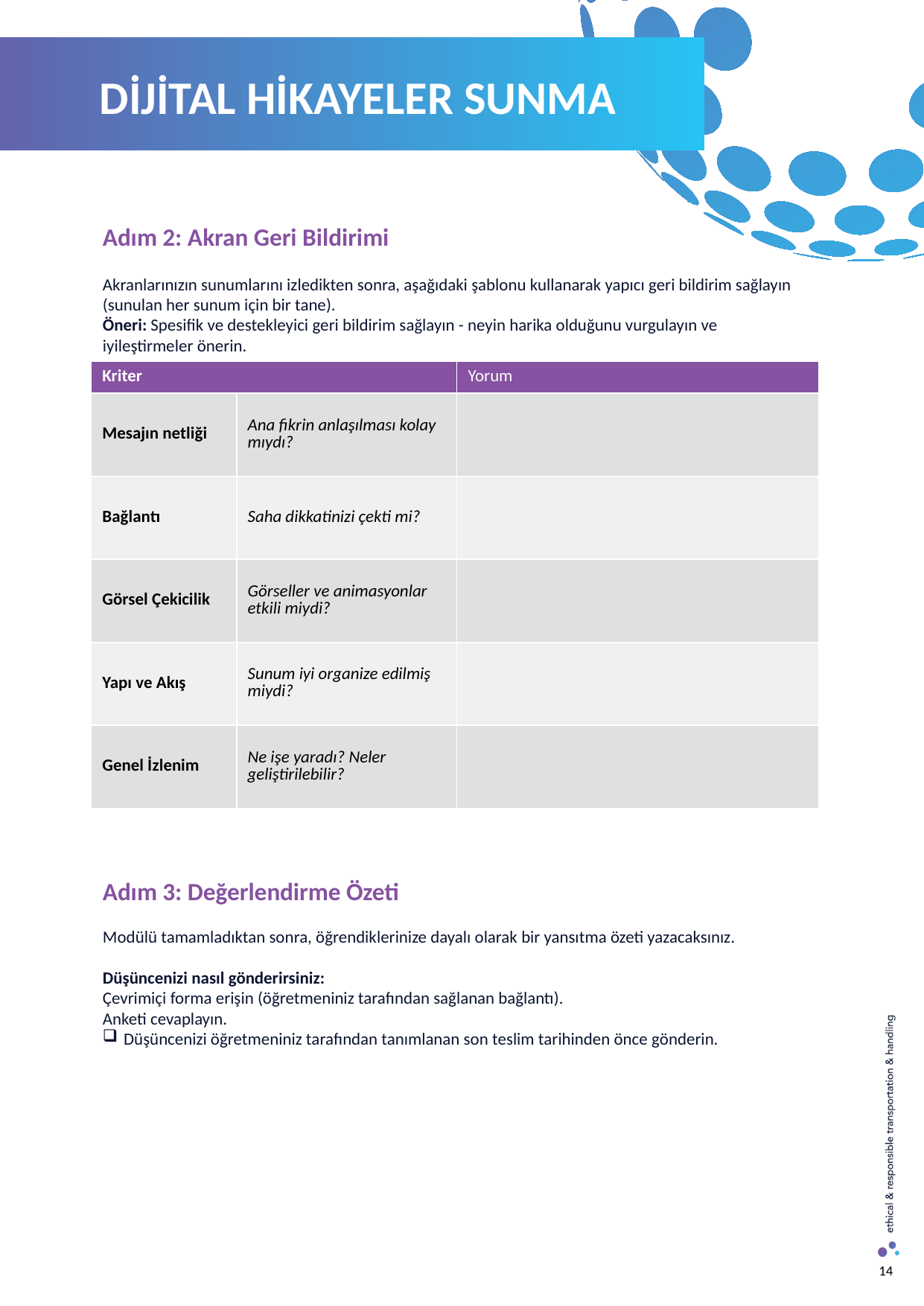

DİJİTAL HİKAYELER SUNMA

Adım 2: Akran Geri Bildirimi

Akranlarınızın sunumlarını izledikten sonra, aşağıdaki şablonu kullanarak yapıcı geri bildirim sağlayın (sunulan her sunum için bir tane).
Öneri: Spesifik ve destekleyici geri bildirim sağlayın - neyin harika olduğunu vurgulayın ve iyileştirmeler önerin.

Adım 3: Değerlendirme Özeti

Modülü tamamladıktan sonra, öğrendiklerinize dayalı olarak bir yansıtma özeti yazacaksınız.

Düşüncenizi nasıl gönderirsiniz:
Çevrimiçi forma erişin (öğretmeniniz tarafından sağlanan bağlantı).
Anketi cevaplayın.
Düşüncenizi öğretmeniniz tarafından tanımlanan son teslim tarihinden önce gönderin.

| Kriter |  | Yorum |
| --- | --- | --- |
| Mesajın netliği | Ana fikrin anlaşılması kolay mıydı? |  |
| Bağlantı | Saha dikkatinizi çekti mi? |  |
| Görsel Çekicilik | Görseller ve animasyonlar etkili miydi? |  |
| Yapı ve Akış | Sunum iyi organize edilmiş miydi? |  |
| Genel İzlenim | Ne işe yaradı? Neler geliştirilebilir? |  |
14